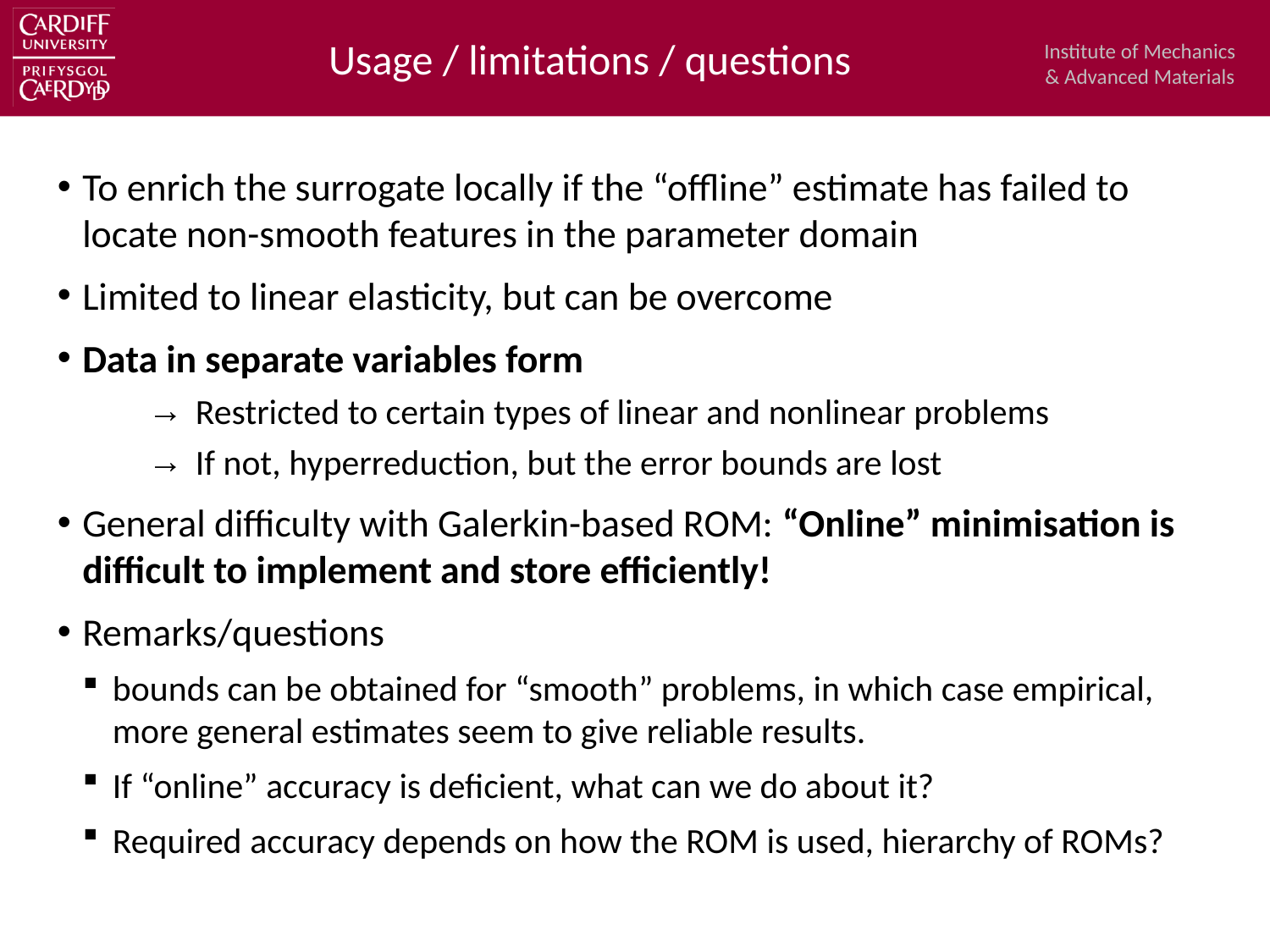

# Usage / limitations / questions
To enrich the surrogate locally if the “offline” estimate has failed to locate non-smooth features in the parameter domain
Limited to linear elasticity, but can be overcome
Data in separate variables form
Restricted to certain types of linear and nonlinear problems
If not, hyperreduction, but the error bounds are lost
General difficulty with Galerkin-based ROM: “Online” minimisation is difficult to implement and store efficiently!
Remarks/questions
bounds can be obtained for “smooth” problems, in which case empirical, more general estimates seem to give reliable results.
If “online” accuracy is deficient, what can we do about it?
Required accuracy depends on how the ROM is used, hierarchy of ROMs?